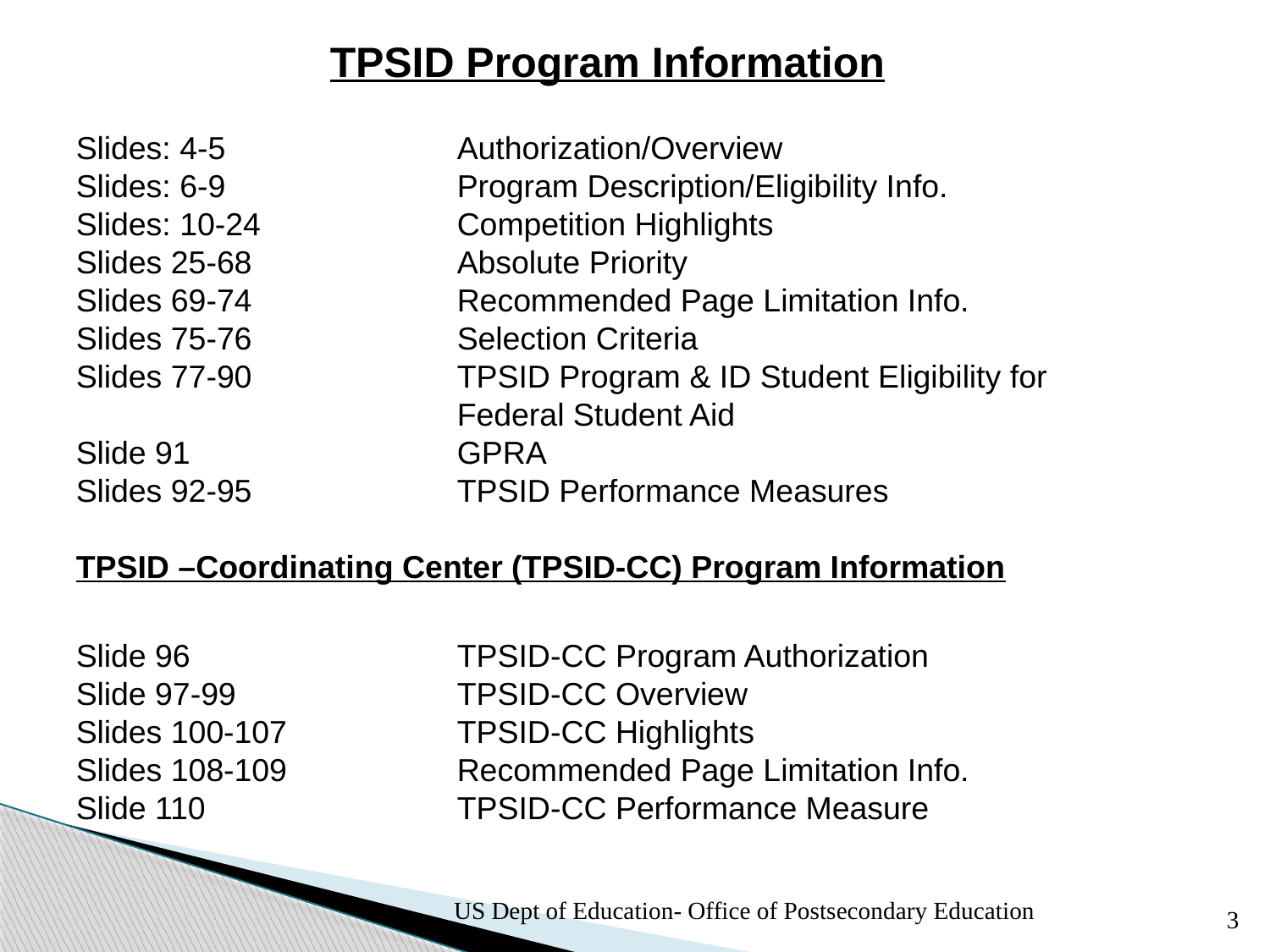

TPSID Program Information
Slides: 4-5		Authorization/Overview
Slides: 6-9		Program Description/Eligibility Info.
Slides: 10-24		Competition Highlights
Slides 25-68		Absolute Priority
Slides 69-74		Recommended Page Limitation Info.
Slides 75-76		Selection Criteria
Slides 77-90		TPSID Program & ID Student Eligibility for
			Federal Student Aid
Slide 91			GPRA
Slides 92-95		TPSID Performance Measures
TPSID –Coordinating Center (TPSID-CC) Program Information
Slide 96			TPSID-CC Program Authorization
Slide 97-99		TPSID-CC Overview
Slides 100-107		TPSID-CC Highlights
Slides 108-109		Recommended Page Limitation Info.
Slide 110		TPSID-CC Performance Measure
US Dept of Education- Office of Postsecondary Education
3